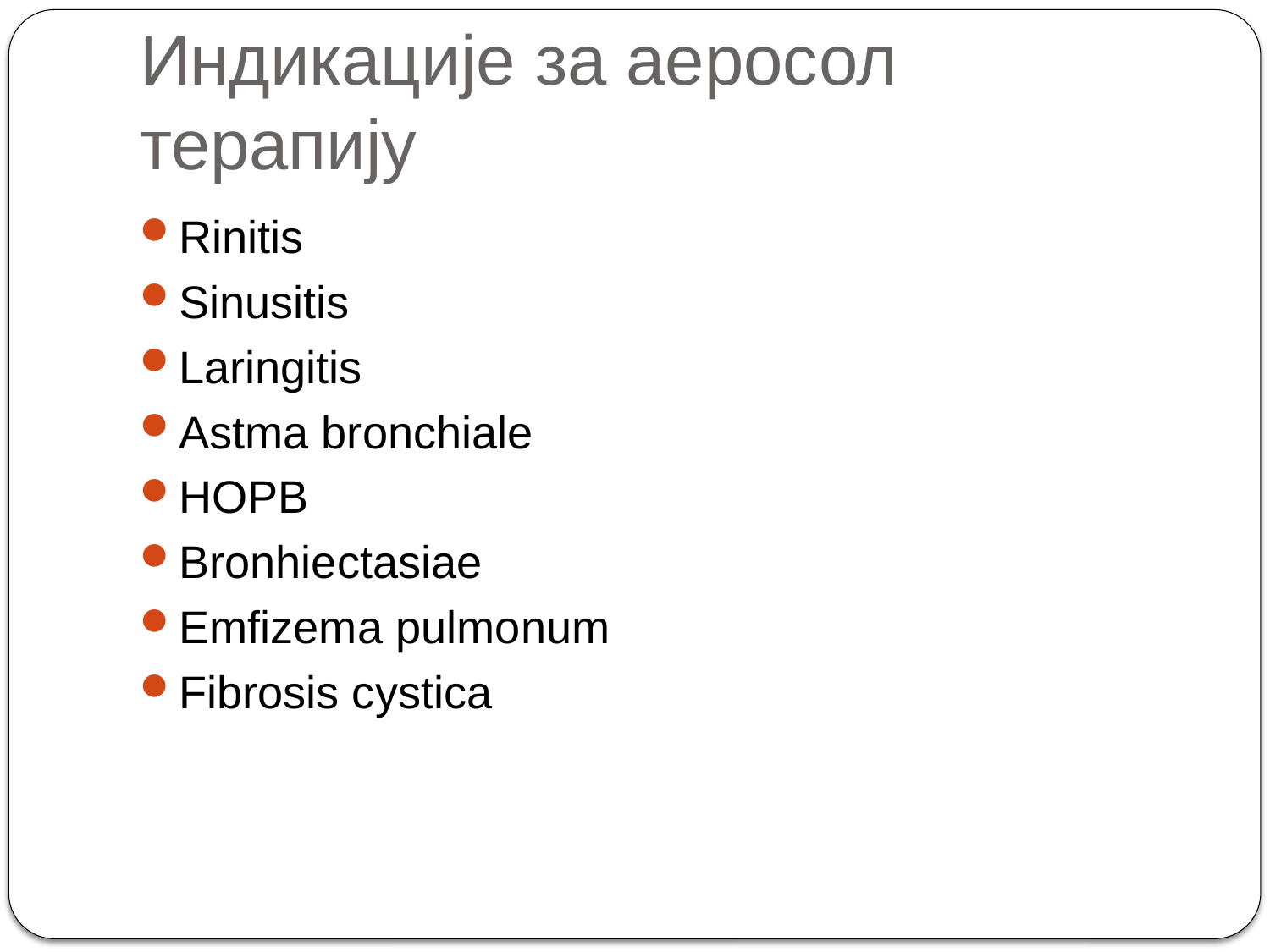

# Индикације за аеросол терапију
Rinitis
Sinusitis
Laringitis
Astma bronchiale
HOPB
Bronhiectasiae
Emfizema pulmonum
Fibrosis cystica